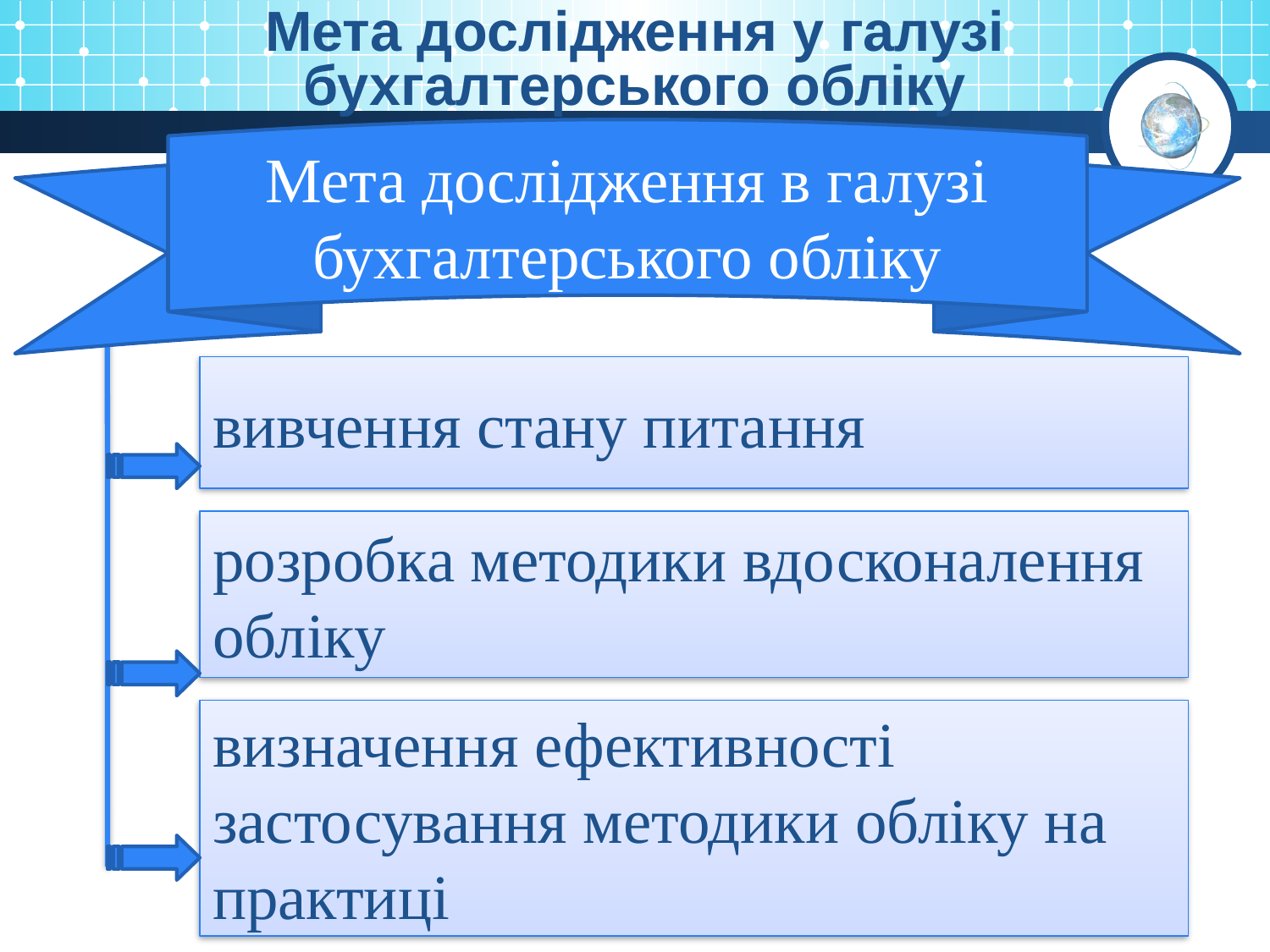

Мета дослідження у галузі бухгалтерського обліку
Мета дослідження в галузі бухгалтерського обліку
вивчення стану питання

розробка методики вдосконалення обліку

визначення ефективності застосування методики обліку на практиці